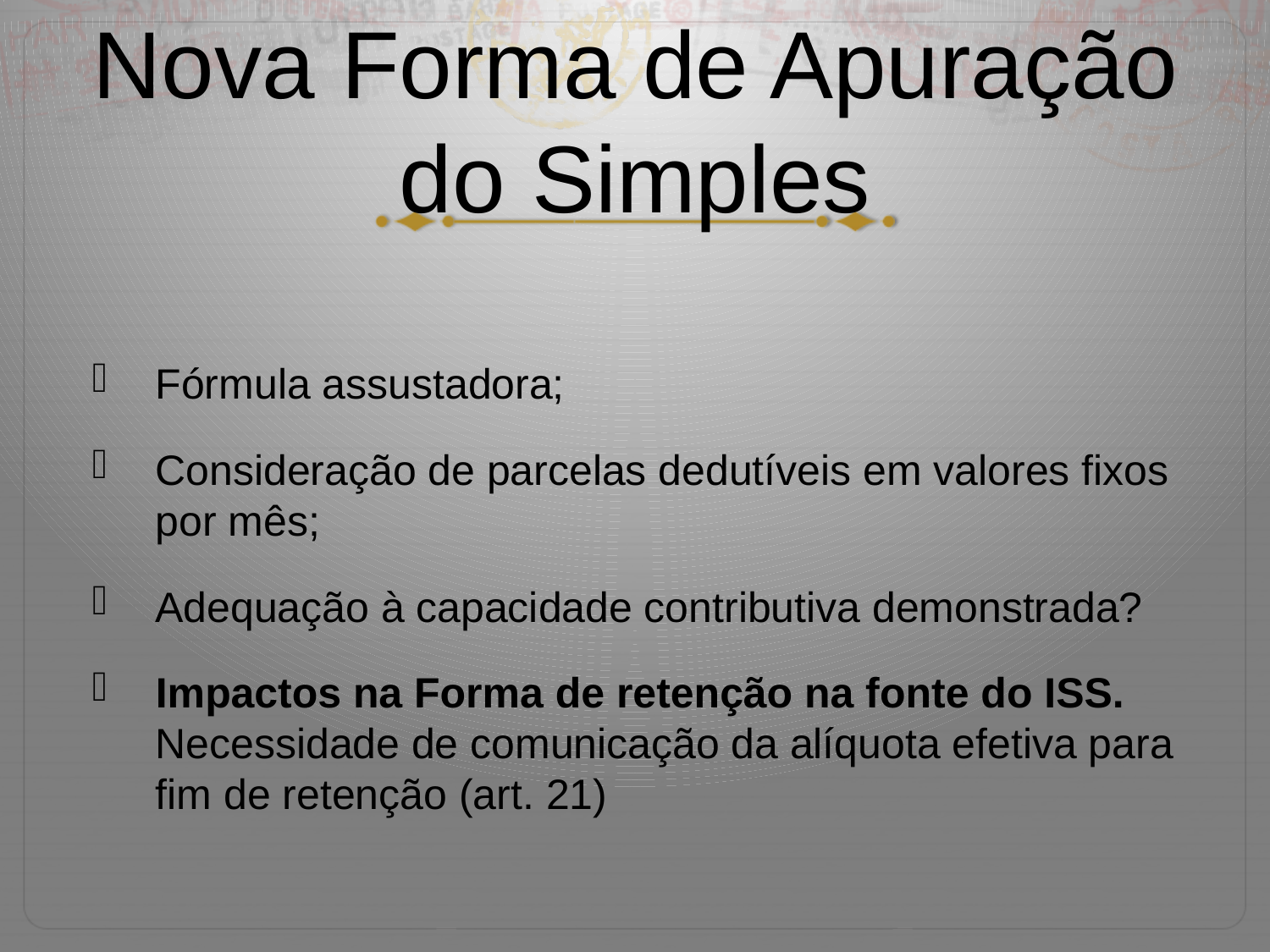

# Nova Forma de Apuração do Simples

Fórmula assustadora;
Consideração de parcelas dedutíveis em valores fixos por mês;
Adequação à capacidade contributiva demonstrada?
Impactos na Forma de retenção na fonte do ISS. Necessidade de comunicação da alíquota efetiva para fim de retenção (art. 21)